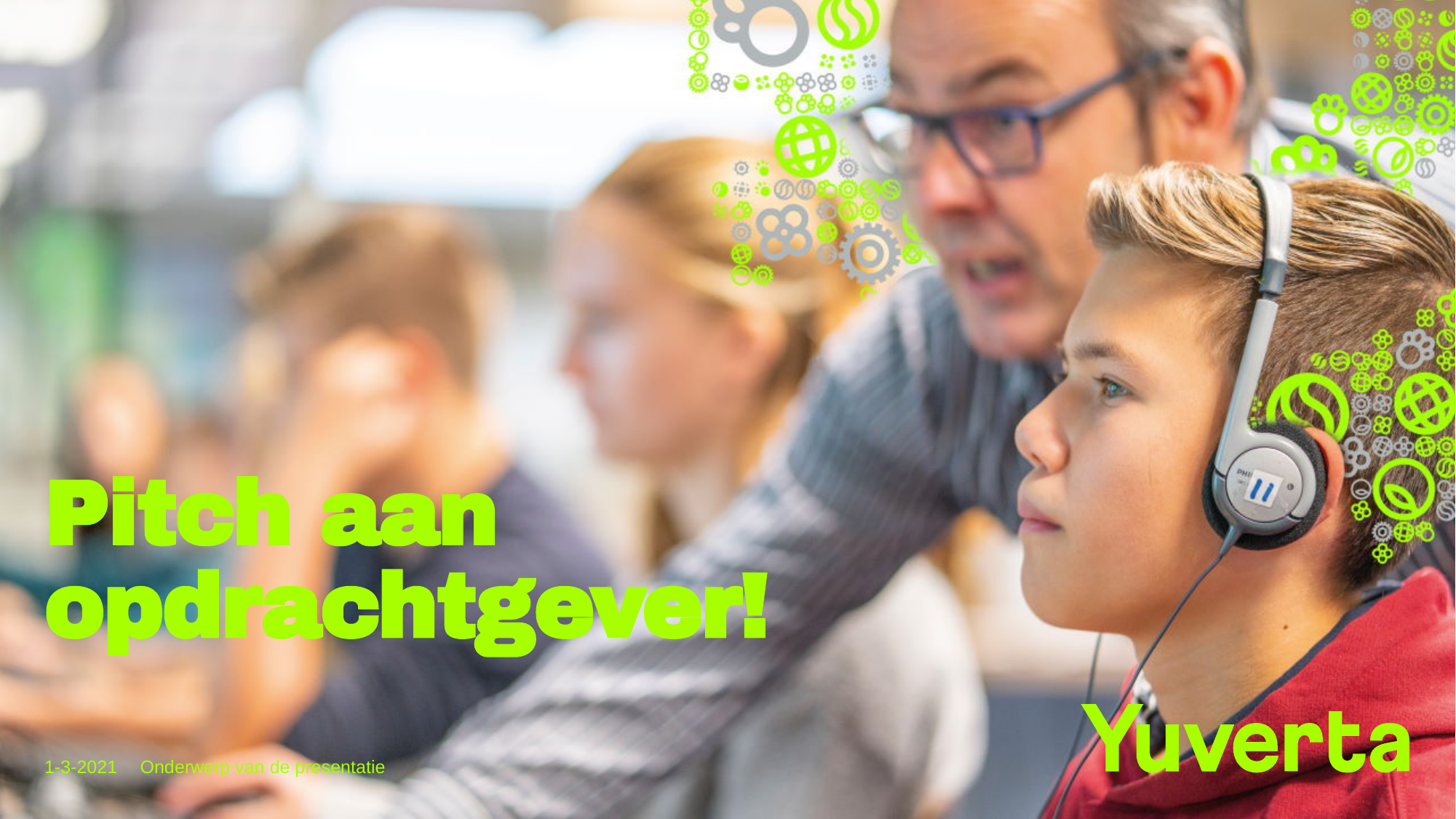

# Pitch aan opdrachtgever!
1-3-2021
Onderwerp van de presentatie
1